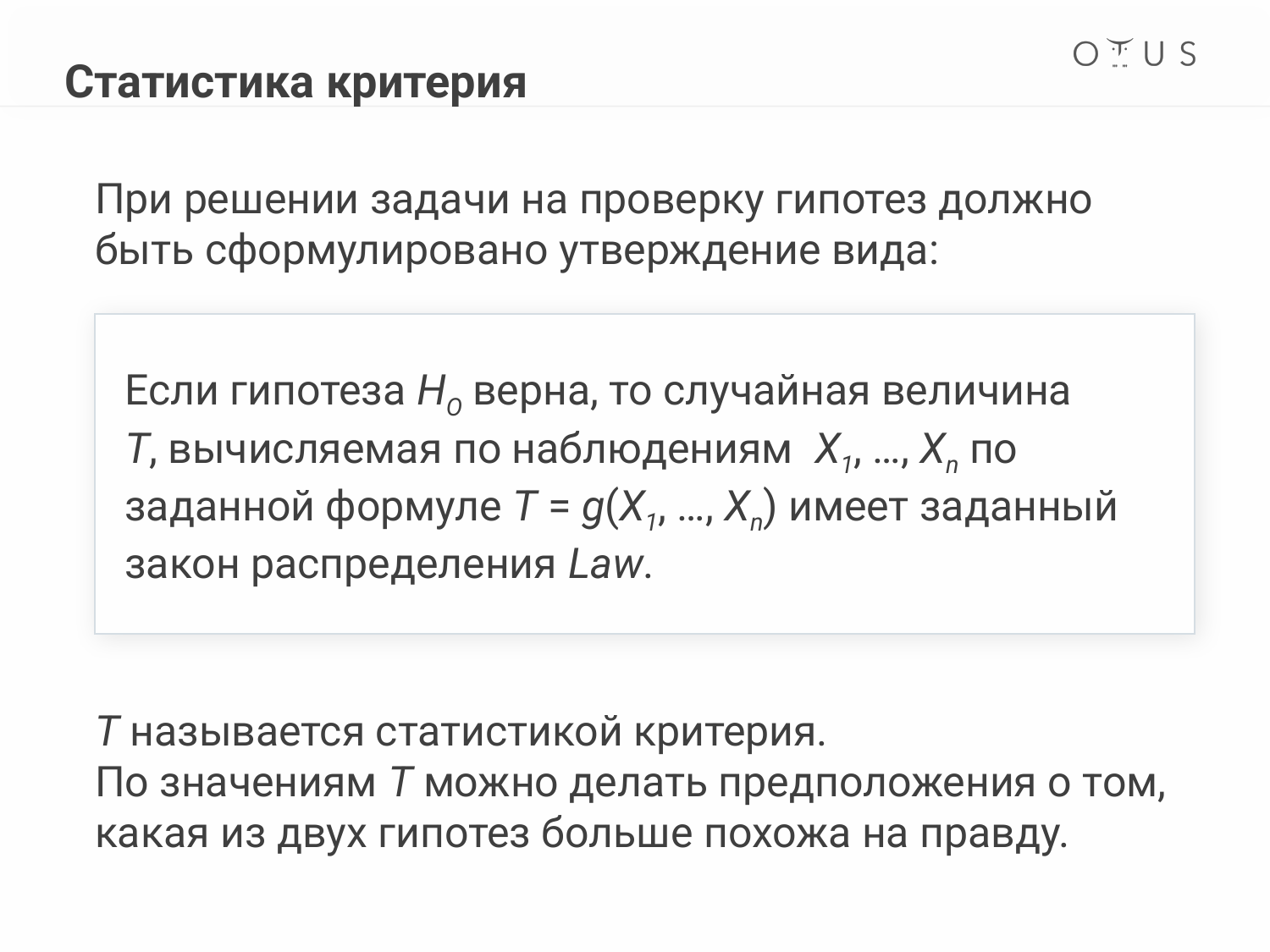

Статистика критерия
При решении задачи на проверку гипотез должно быть сформулировано утверждение вида:
Если гипотеза HO верна, то случайная величина
T, вычисляемая по наблюдениям  X1, …, Xn по заданной формуле T = g(X1, …, Xn) имеет заданный закон распределения Law.

T называется статистикой критерия.
По значениям T можно делать предположения о том, какая из двух гипотез больше похожа на правду.